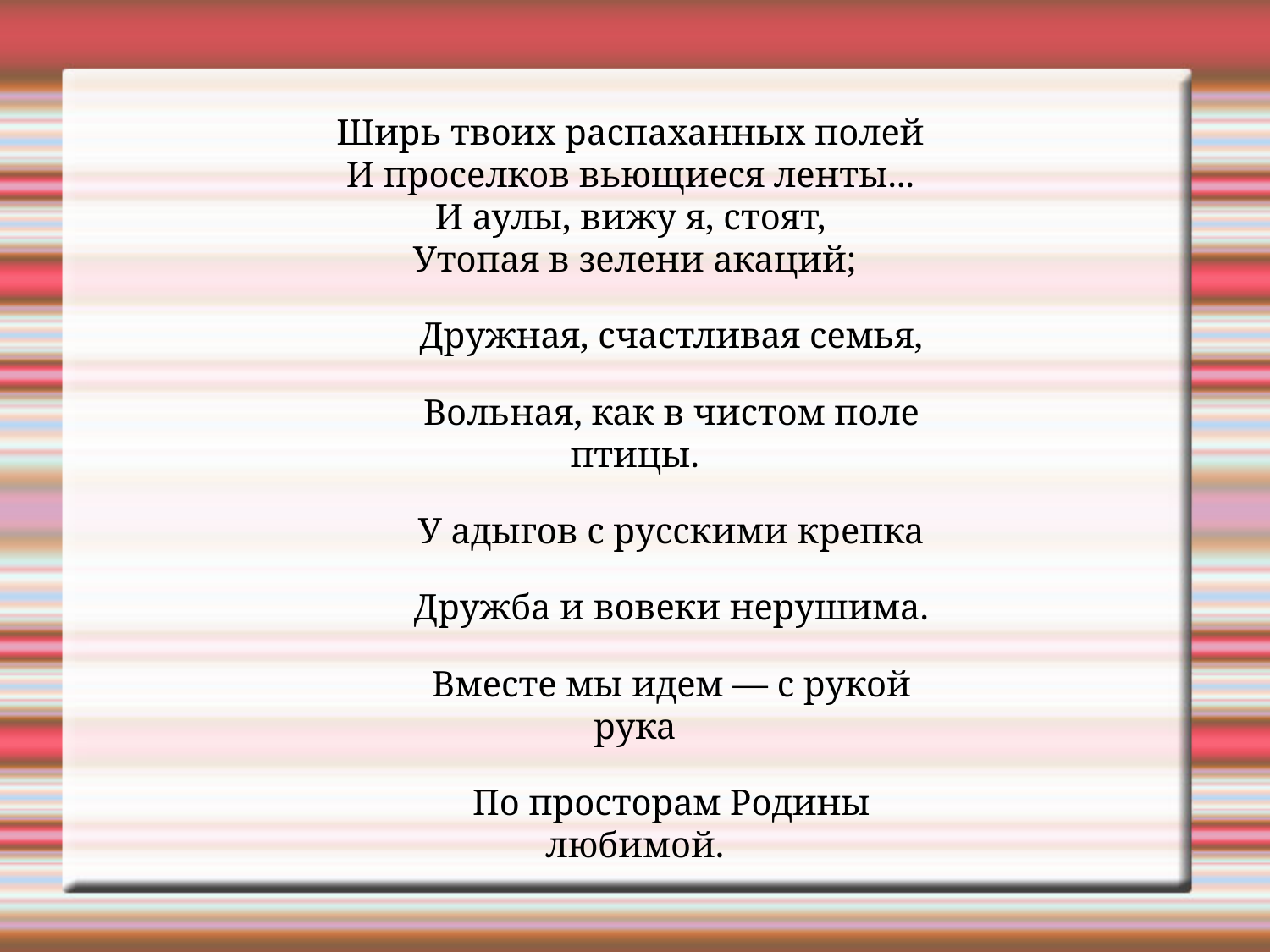

Ширь твоих распаханных полей
И проселков вьющиеся ленты...
И аулы, вижу я, стоят,
Утопая в зелени акаций;
        Дружная, счастливая семья,
        Вольная, как в чистом поле птицы.
        У адыгов с русскими крепка
        Дружба и вовеки нерушима.
        Вместе мы идем — с рукой рука
        По просторам Родины любимой.